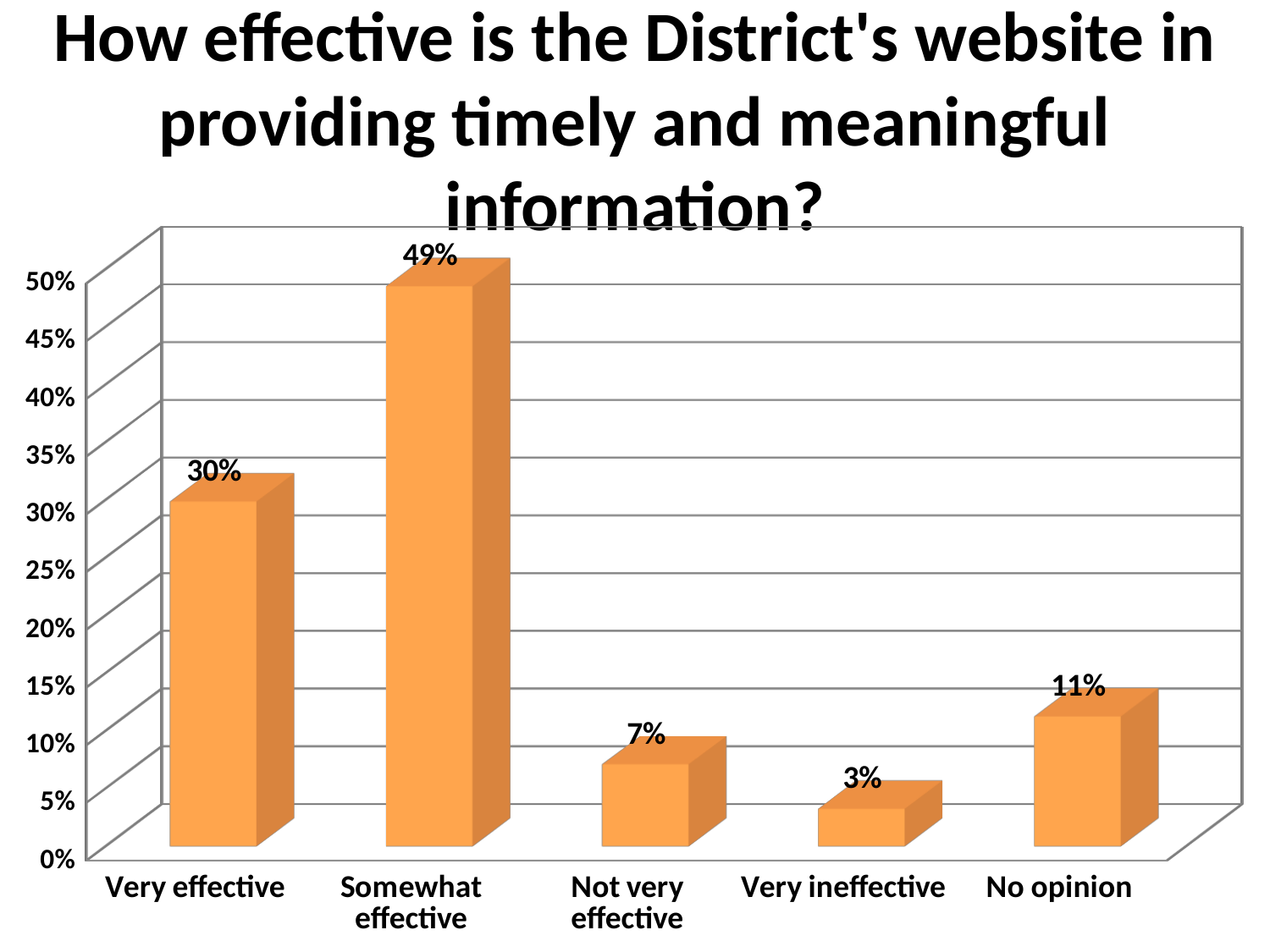

# How effective is the District's website in providing timely and meaningful information?

[unsupported chart]